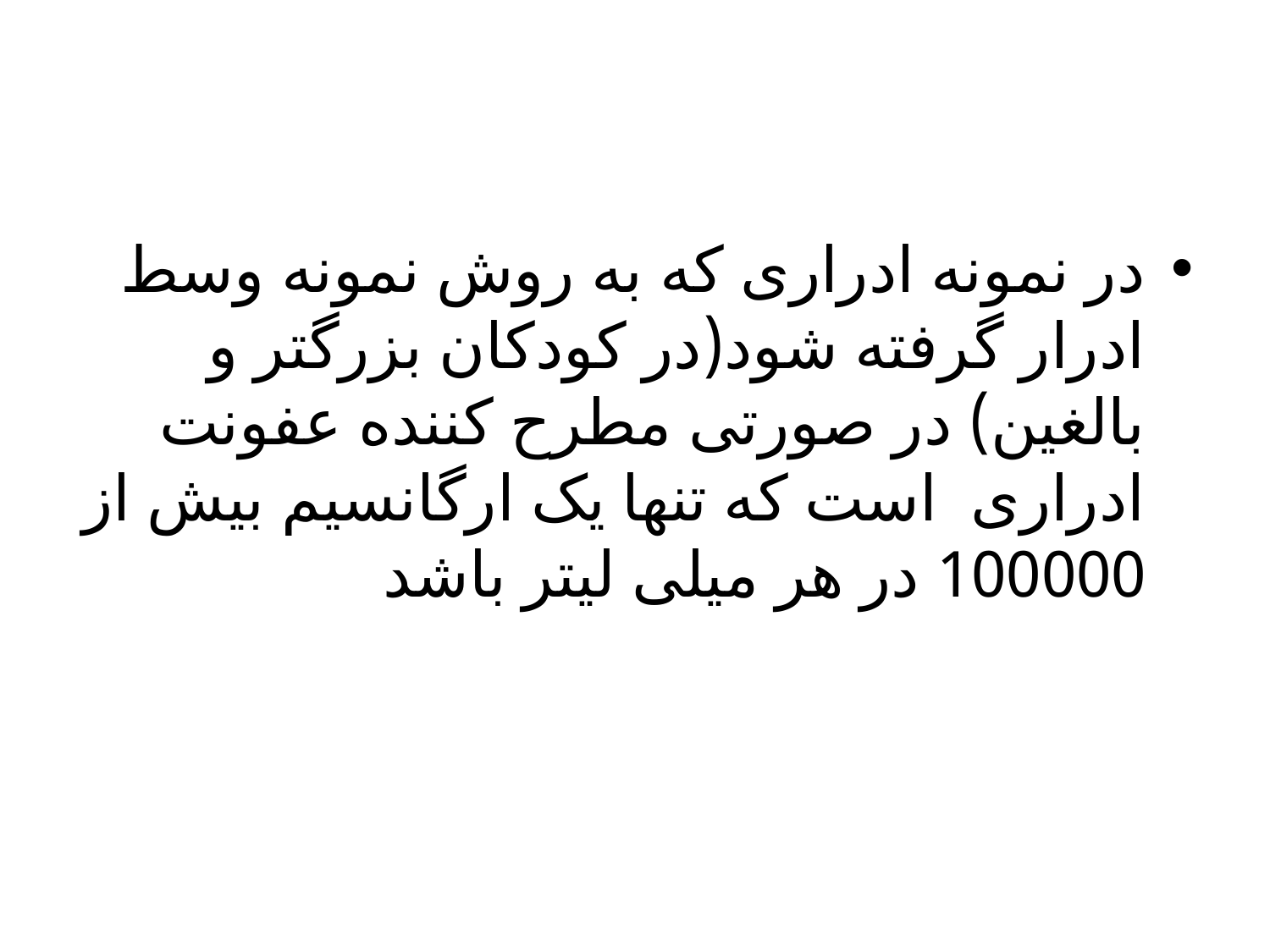

#
در نمونه ادراری که به روش نمونه وسط ادرار گرفته شود(در کودکان بزرگتر و بالغین) در صورتی مطرح کننده عفونت ادراری  است که تنها یک ارگانسیم بیش از 100000 در هر میلی لیتر باشد